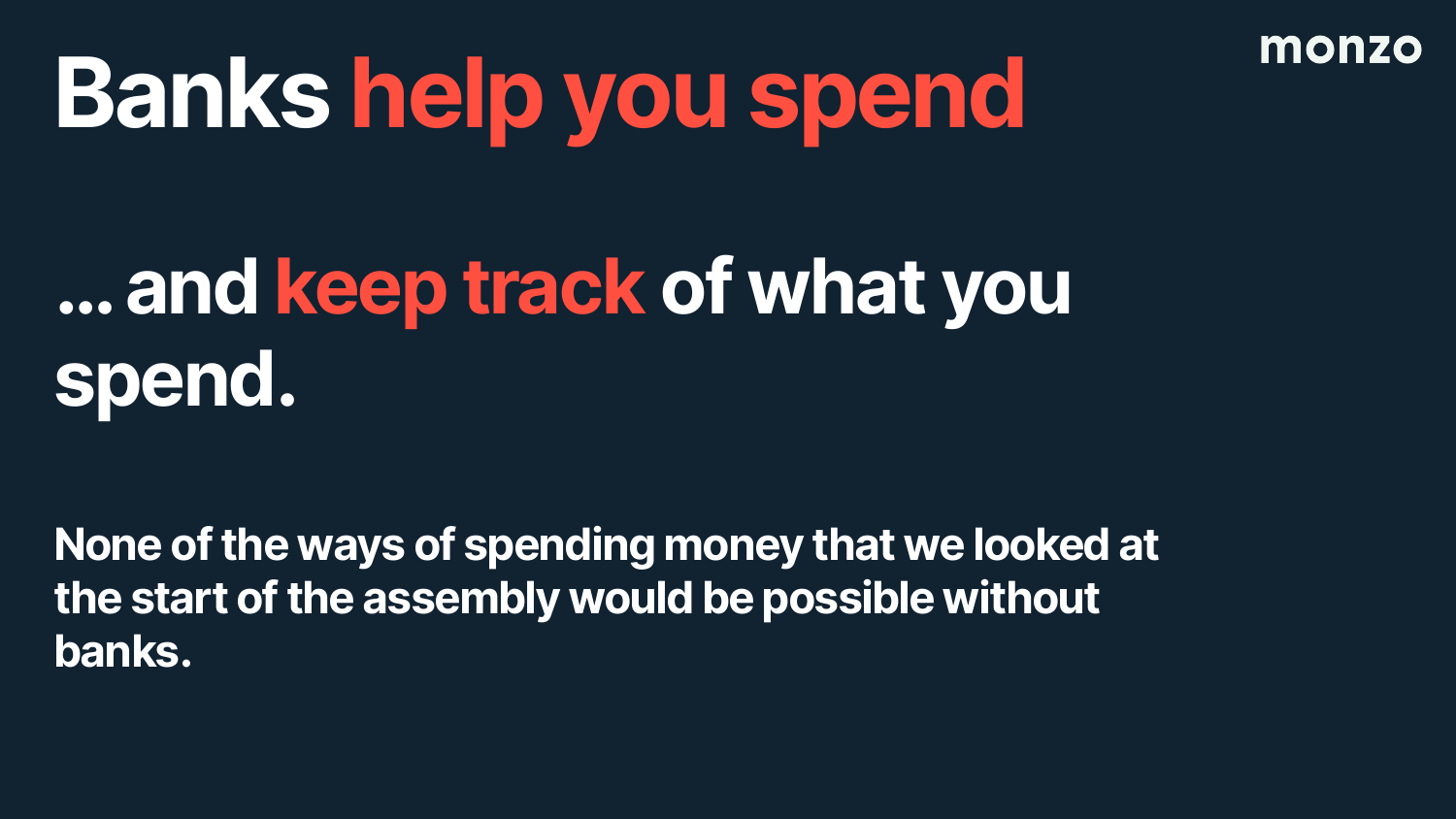

Banks help you spend
… and keep track of what you spend.

None of the ways of spending money that we looked at the start of the assembly would be possible without banks.